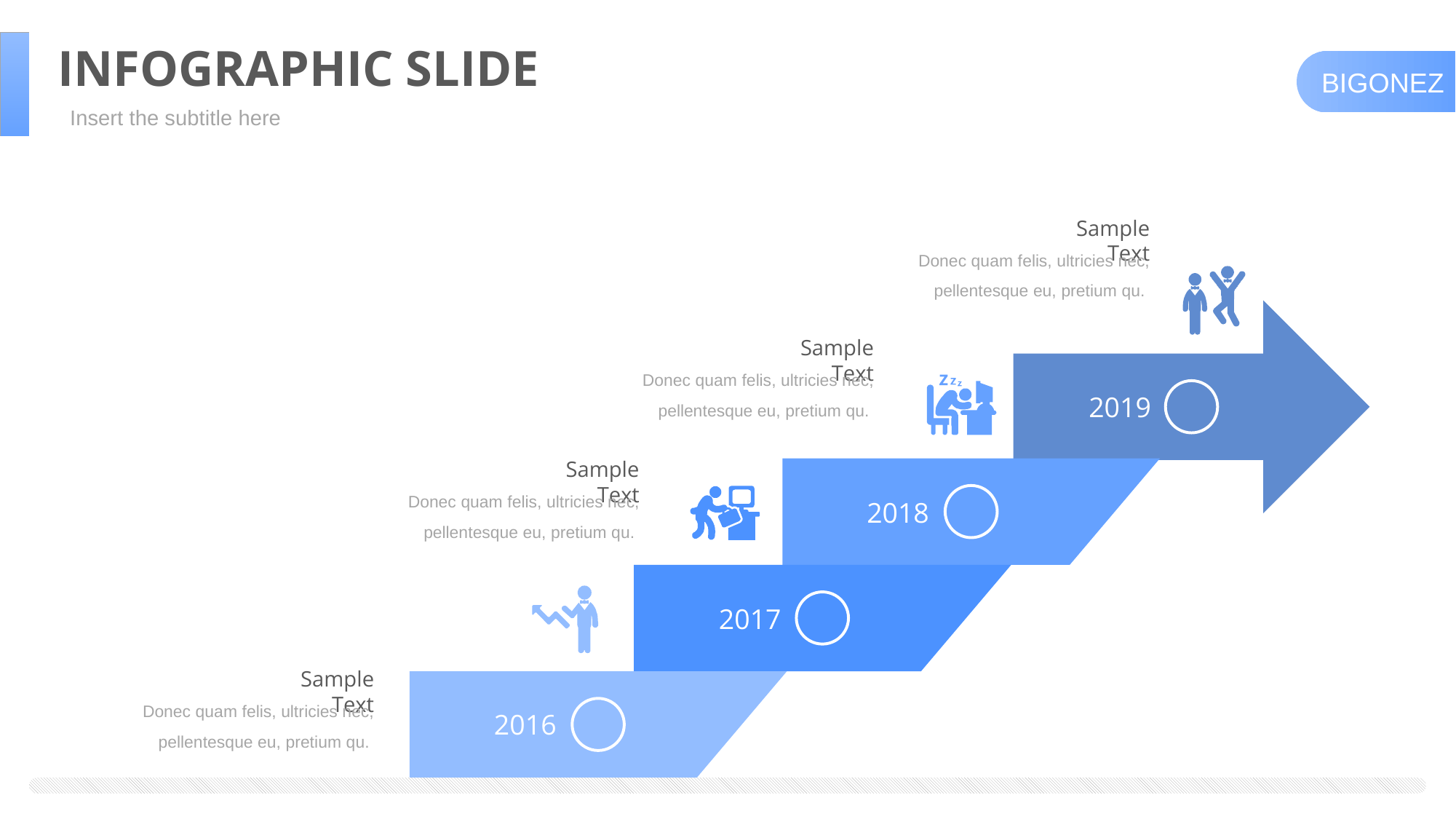

INFOGRAPHIC SLIDE
BIGONEZ
Insert the subtitle here
Sample Text
Donec quam felis, ultricies nec, pellentesque eu, pretium qu.

Sample Text
Donec quam felis, ultricies nec, pellentesque eu, pretium qu.

2019
Sample Text

Donec quam felis, ultricies nec, pellentesque eu, pretium qu.

2018

2017
Sample Text

Donec quam felis, ultricies nec, pellentesque eu, pretium qu.

2016